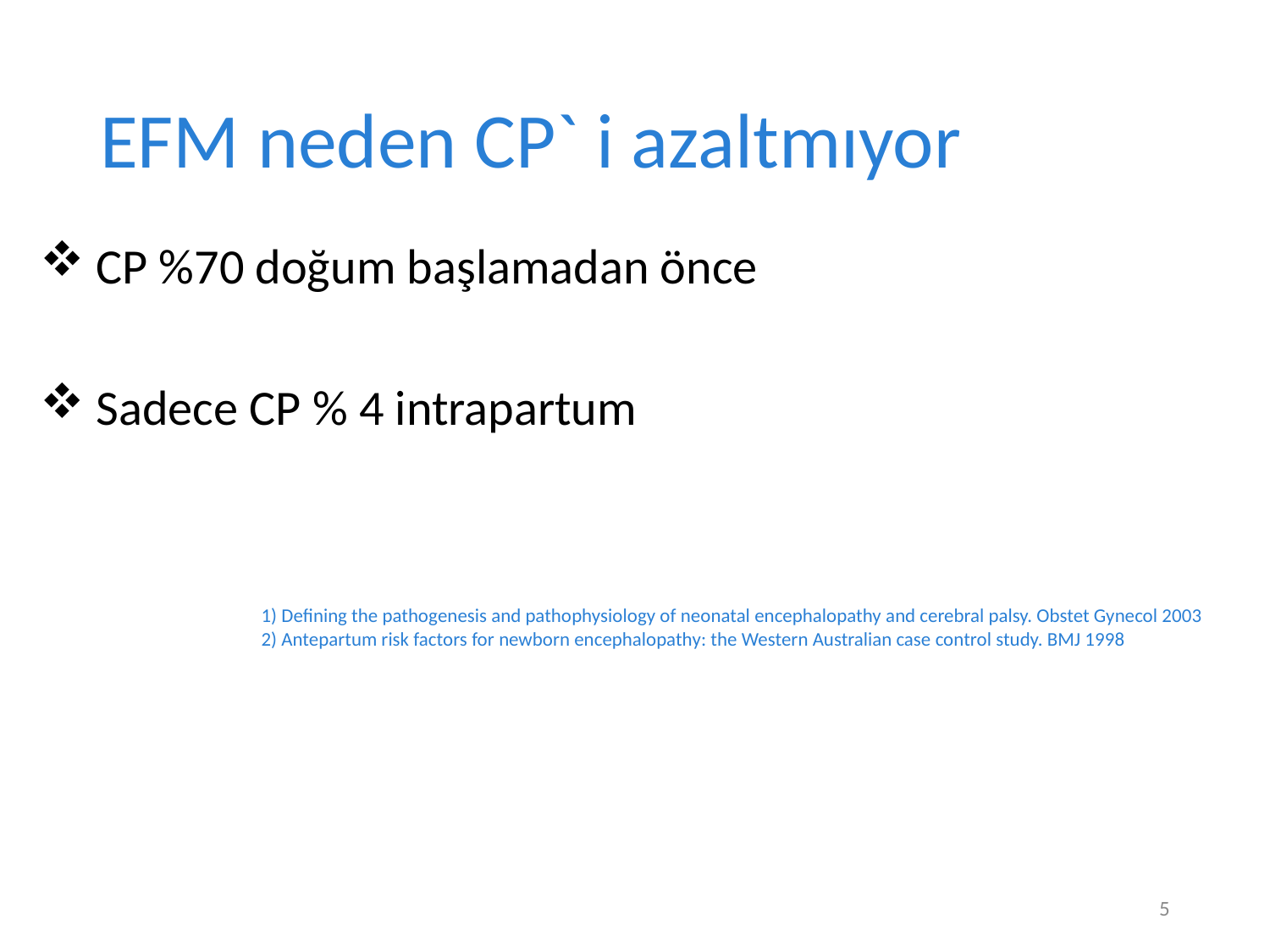

# EFM neden CP` i azaltmıyor
 CP %70 doğum başlamadan önce

 Sadece CP % 4 intrapartum
1) Defining the pathogenesis and pathophysiology of neonatal encephalopathy and cerebral palsy. Obstet Gynecol 2003
2) Antepartum risk factors for newborn encephalopathy: the Western Australian case control study. BMJ 1998

5